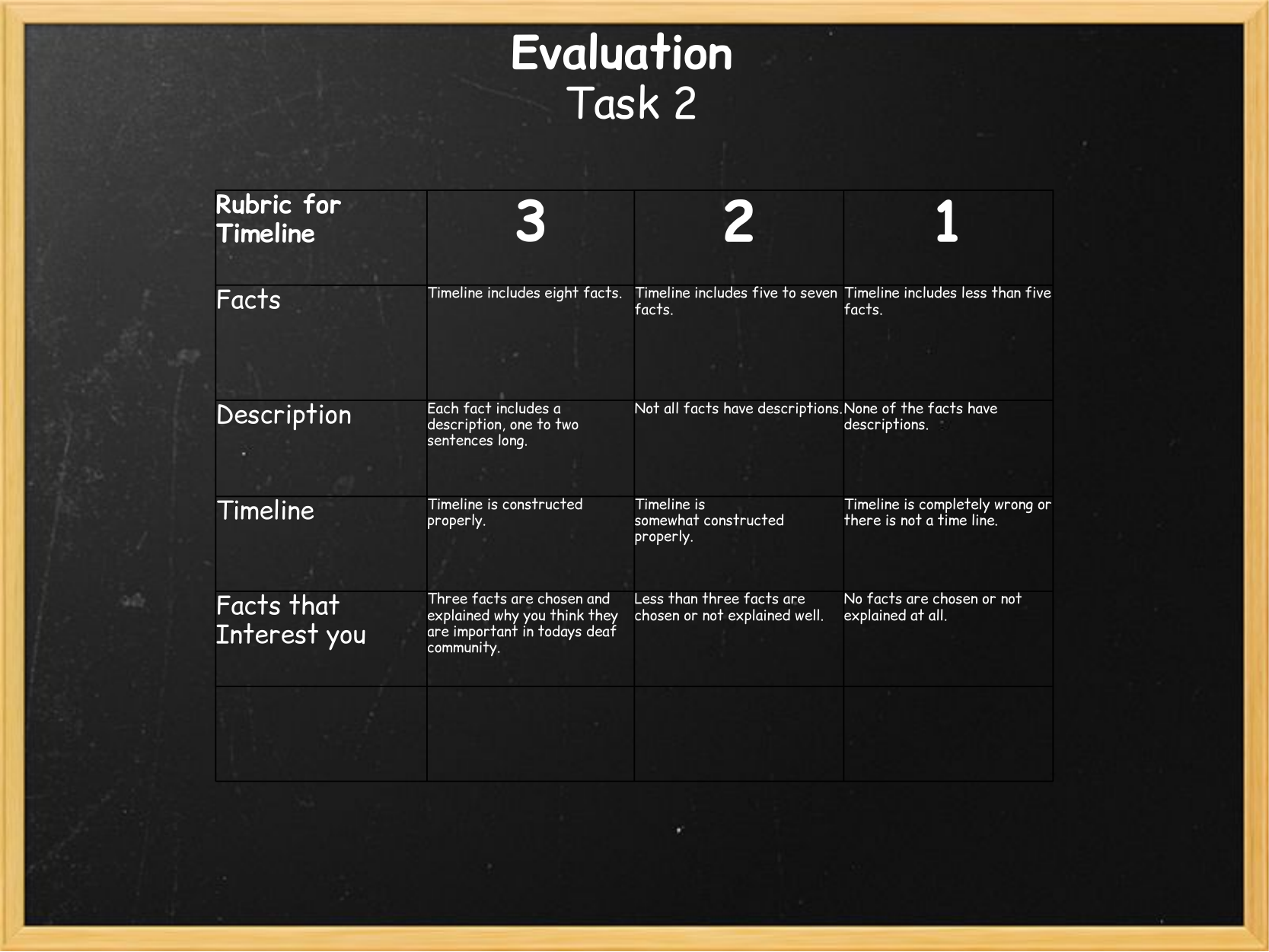

Evaluation
Task 2
Rubric for Timeline

3

2

1

Facts

Timeline includes eight facts.

Timeline includes five to seven facts.

Timeline includes less than five facts.

Description

Each fact includes a description, one to two sentences long.

Not all facts have descriptions.

None of the facts have descriptions.

Timeline

Timeline is constructed properly.

Timeline is somewhat constructed properly.

Timeline is completely wrong or there is not a time line.

Facts that Interest you

Three facts are chosen and explained why you think they are important in todays deaf community.

Less than three facts are chosen or not explained well.

No facts are chosen or not explained at all.